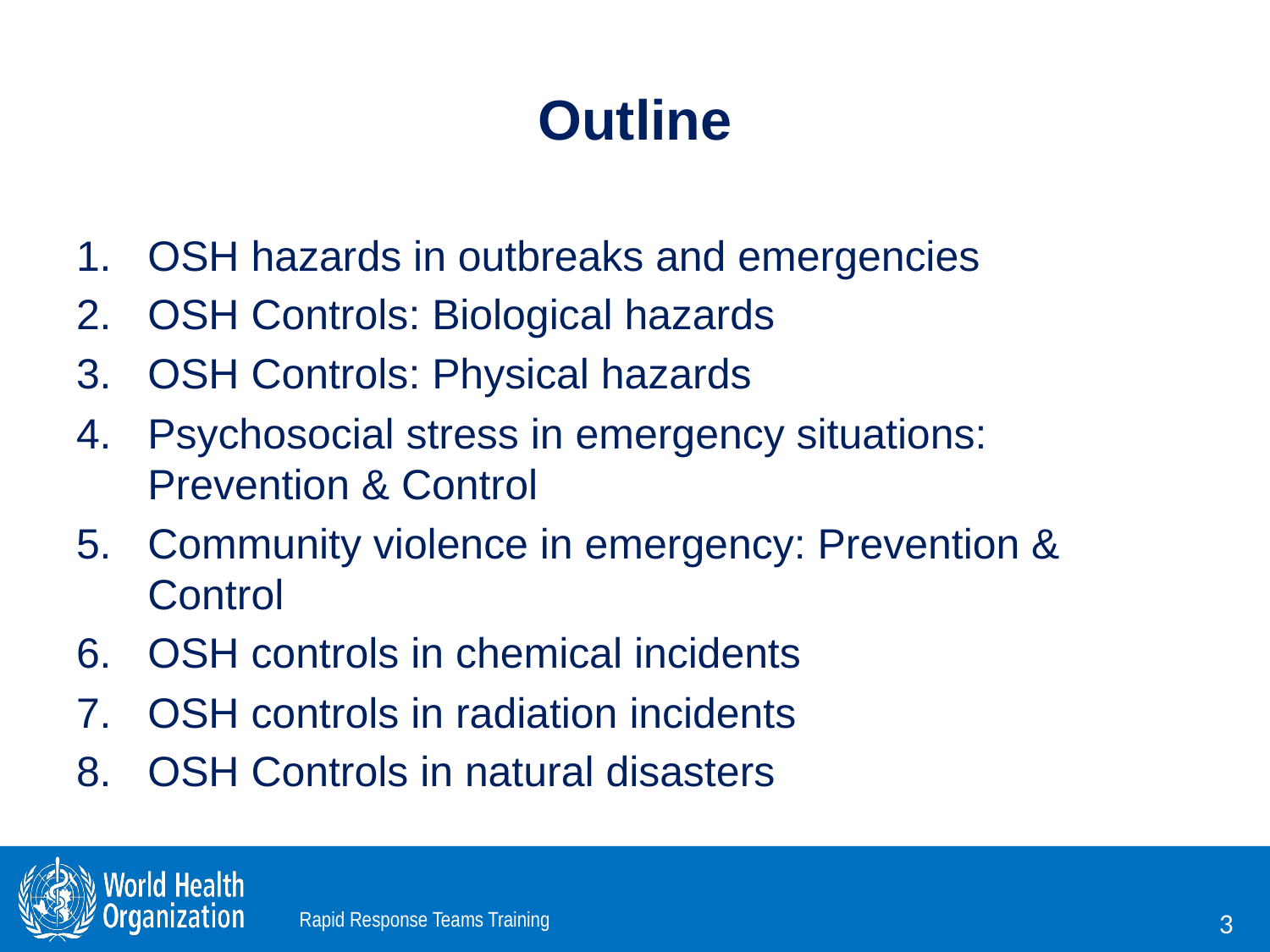

# Outline
OSH hazards in outbreaks and emergencies
OSH Controls: Biological hazards
OSH Controls: Physical hazards
Psychosocial stress in emergency situations: Prevention & Control
Community violence in emergency: Prevention & Control
OSH controls in chemical incidents
OSH controls in radiation incidents
OSH Controls in natural disasters